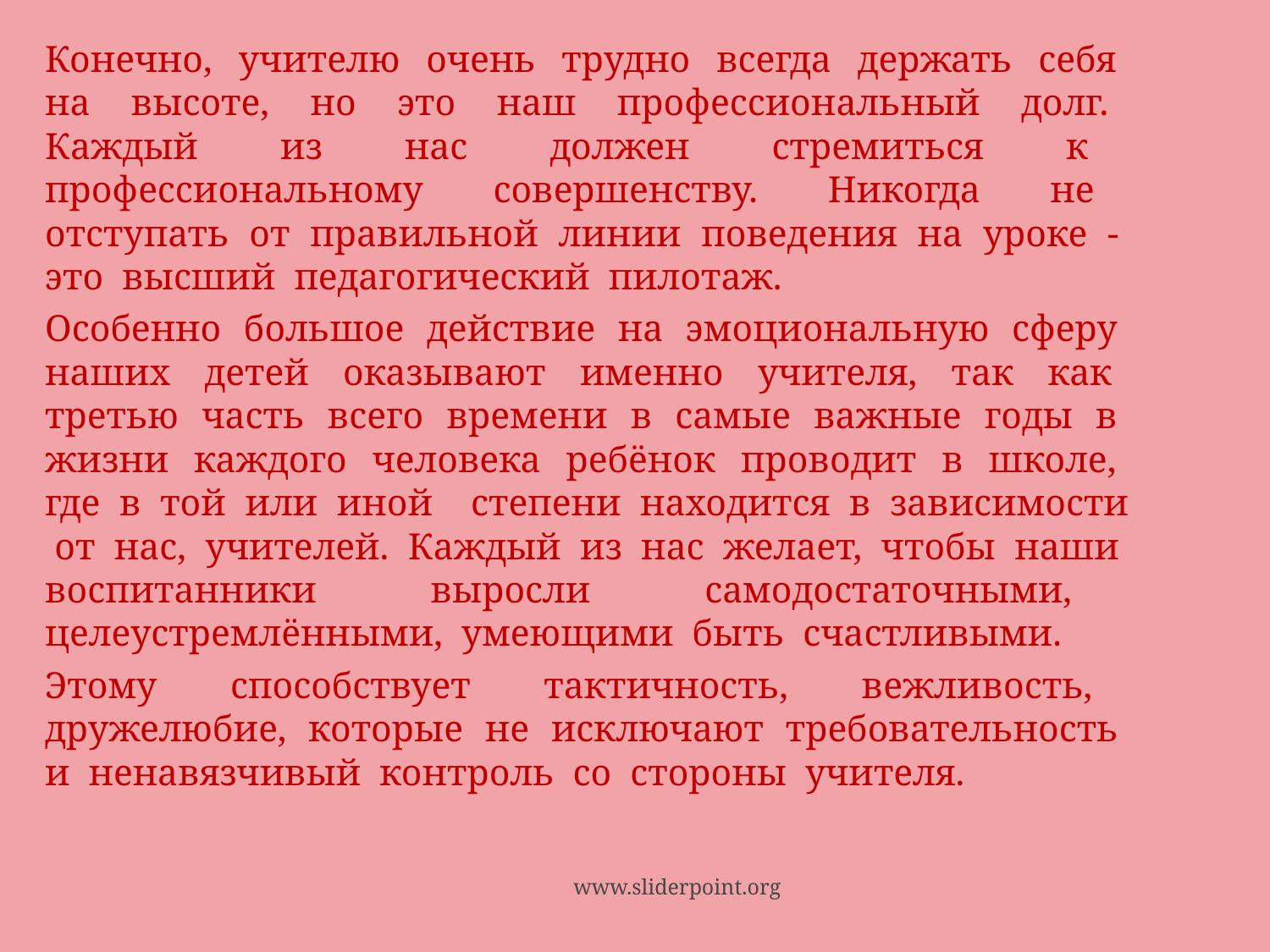

Конечно,  учителю  очень  трудно  всегда  держать  себя  на  высоте,  но  это  наш  профессиональный  долг.  Каждый  из  нас  должен  стремиться  к  профессиональному  совершенству.  Никогда  не  отступать  от  правильной  линии  поведения  на  уроке  -  это  высший  педагогический  пилотаж.
		Особенно  большое  действие  на  эмоциональную  сферу  наших  детей  оказывают  именно  учителя,  так  как  третью  часть  всего  времени  в  самые  важные  годы  в  жизни  каждого  человека  ребёнок  проводит  в  школе,  где  в  той  или  иной    степени  находится  в  зависимости  от  нас,  учителей.  Каждый  из  нас  желает,  чтобы  наши  воспитанники  выросли  самодостаточными,  целеустремлёнными,  умеющими  быть  счастливыми.
		Этому  способствует  тактичность,  вежливость,  дружелюбие,  которые  не  исключают  требовательность  и  ненавязчивый  контроль  со  стороны  учителя.

www.sliderpoint.org